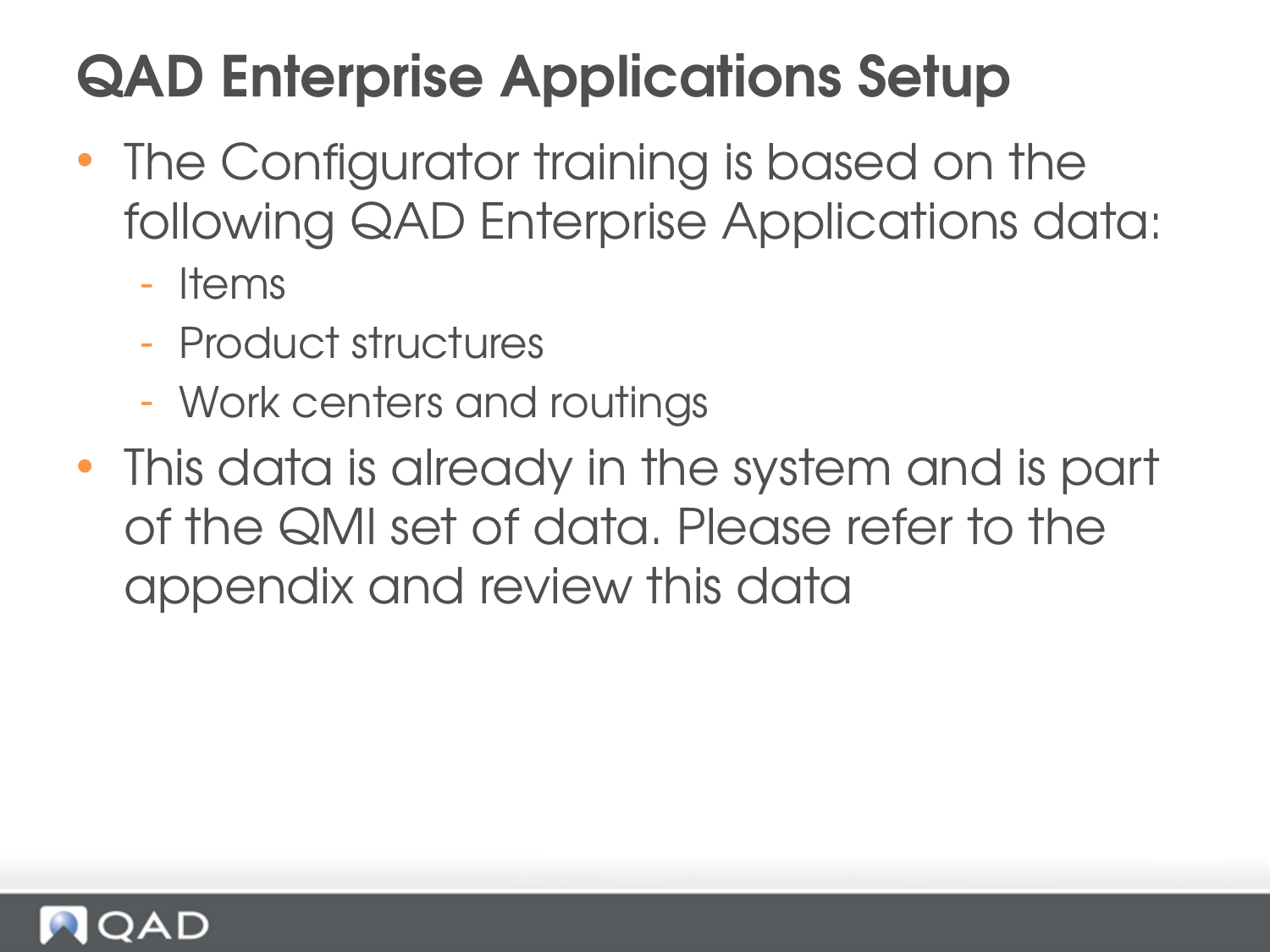

# QAD Enterprise Applications Setup
The Configurator training is based on the following QAD Enterprise Applications data:
Items
Product structures
Work centers and routings
This data is already in the system and is part of the QMI set of data. Please refer to the appendix and review this data